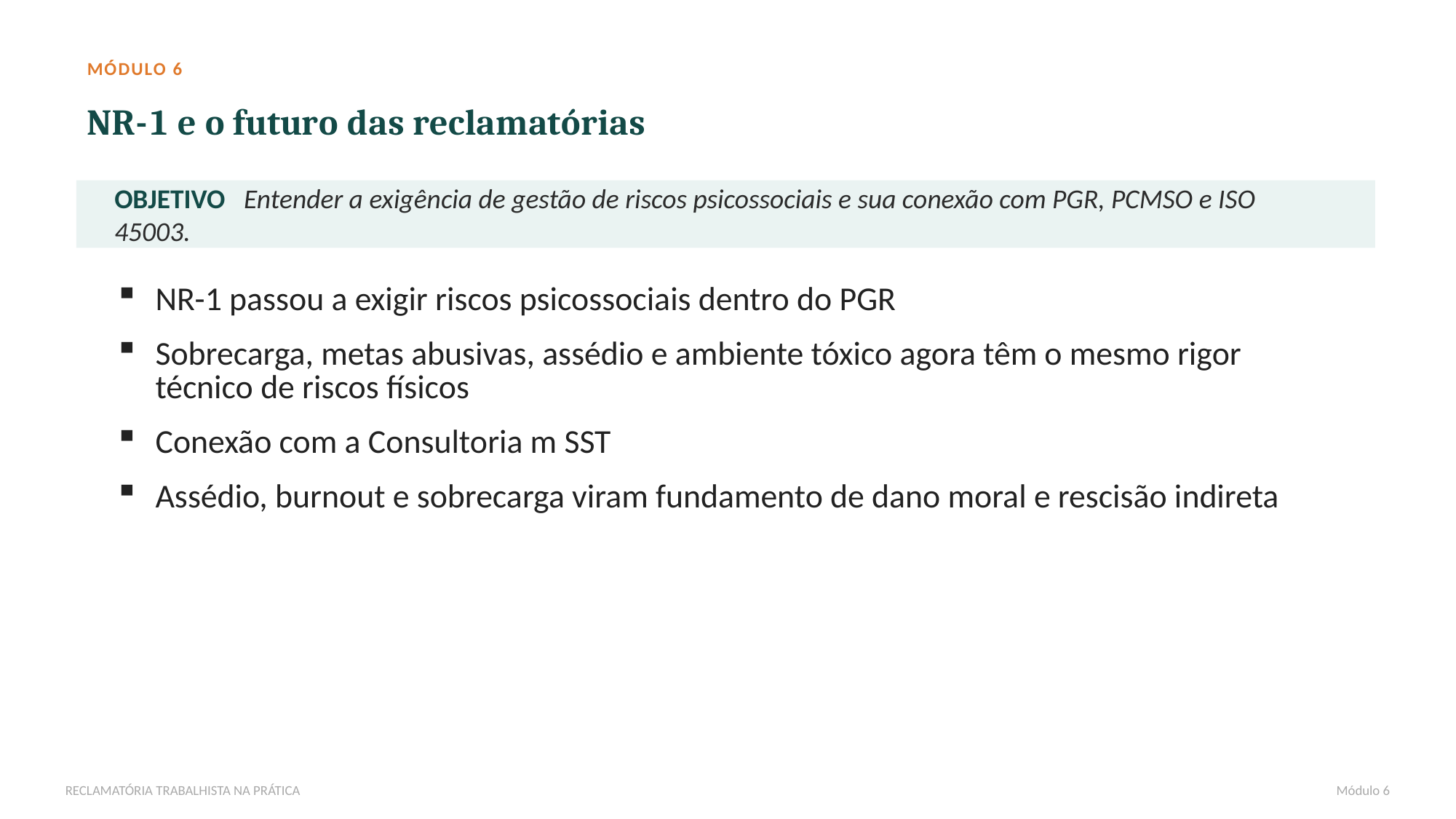

MÓDULO 6
NR-1 e o futuro das reclamatórias

OBJETIVO   Entender a exigência de gestão de riscos psicossociais e sua conexão com PGR, PCMSO e ISO 45003.
NR-1 passou a exigir riscos psicossociais dentro do PGR
Sobrecarga, metas abusivas, assédio e ambiente tóxico agora têm o mesmo rigor técnico de riscos físicos
Conexão com a Consultoria m SST
Assédio, burnout e sobrecarga viram fundamento de dano moral e rescisão indireta
RECLAMATÓRIA TRABALHISTA NA PRÁTICA
Módulo 6